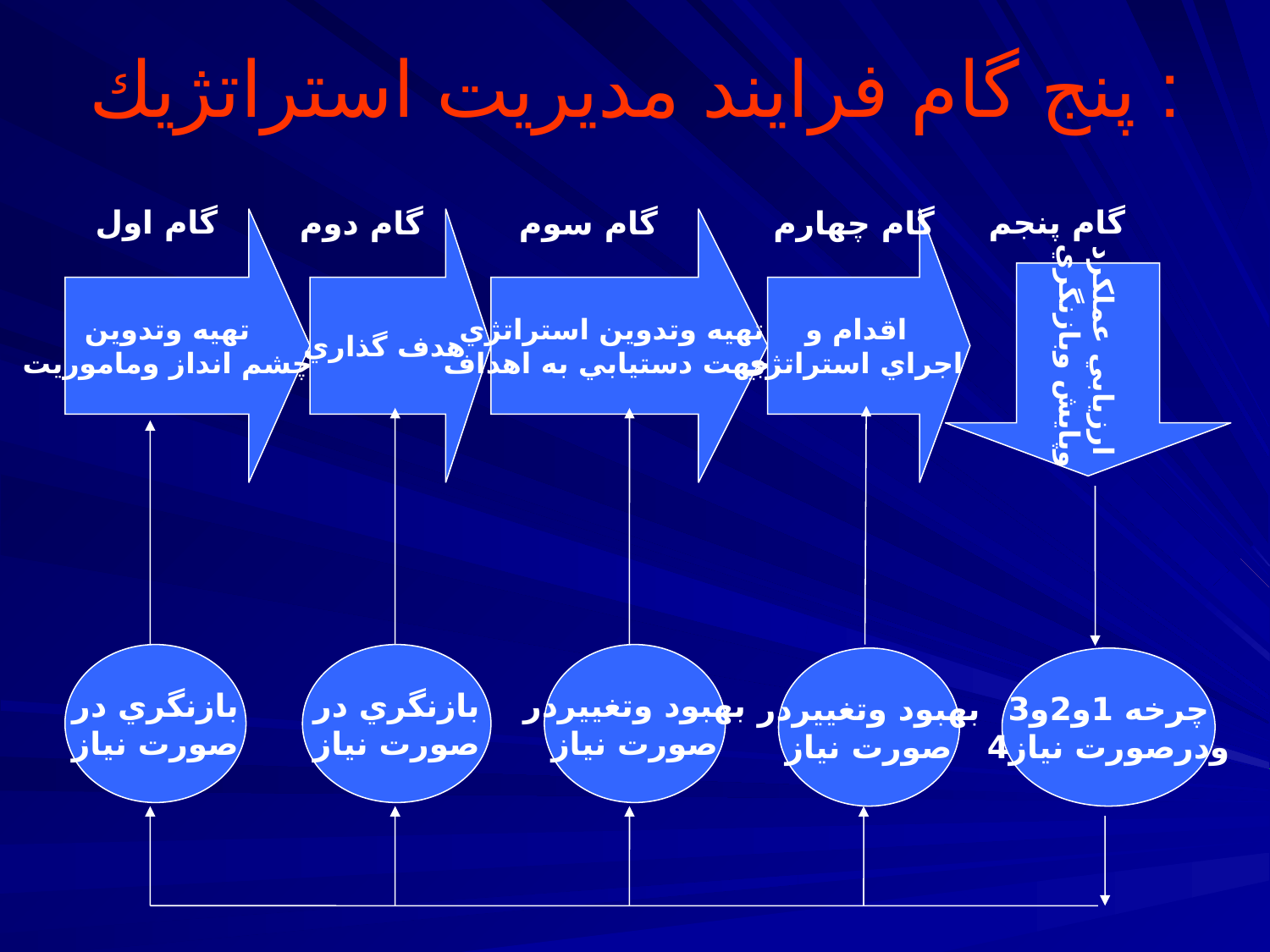

# پنج گام فرايند مديريت استراتژيك :
گام اول
گام پنجم
گام دوم
گام سوم
گام چهارم
تهيه وتدوين
چشم انداز وماموريت
هدف گذاري
تهيه وتدوين استراتژي
جهت دستيابي به اهداف
اقدام و
اجراي استراتژي
ارزيابي عملكرد
وپايش وبازنگري

بازنگري در
صورت نياز
بازنگري در
صورت نياز
بهبود وتغييردر
صورت نياز
بهبود وتغييردر
صورت نياز
چرخه 1و2و3
ودرصورت نياز4